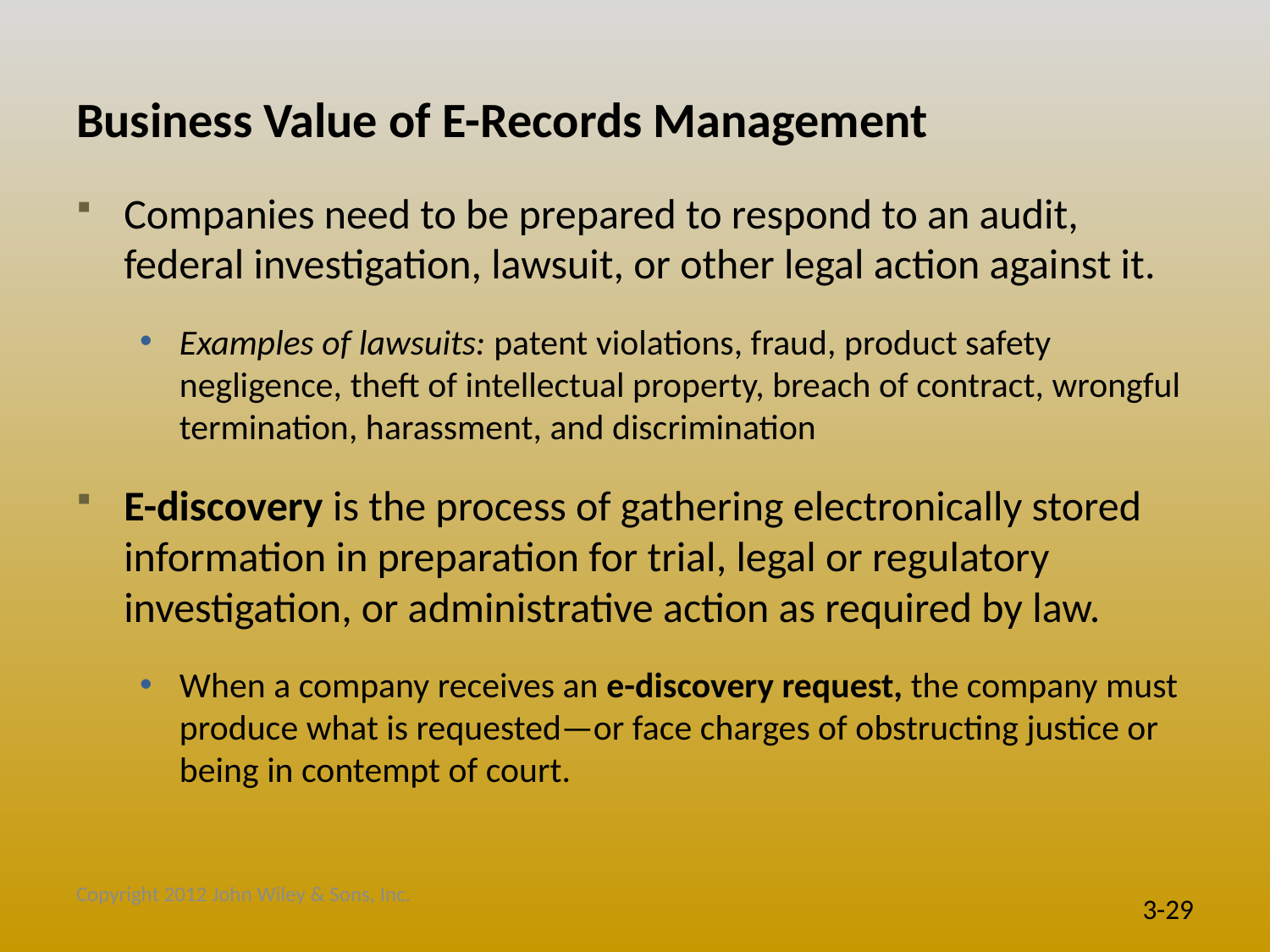

# Business Value of E-Records Management
Companies need to be prepared to respond to an audit, federal investigation, lawsuit, or other legal action against it.
Examples of lawsuits: patent violations, fraud, product safety negligence, theft of intellectual property, breach of contract, wrongful termination, harassment, and discrimination
E-discovery is the process of gathering electronically stored information in preparation for trial, legal or regulatory investigation, or administrative action as required by law.
When a company receives an e-discovery request, the company must produce what is requested—or face charges of obstructing justice or being in contempt of court.
Copyright 2012 John Wiley & Sons, Inc.
3-29